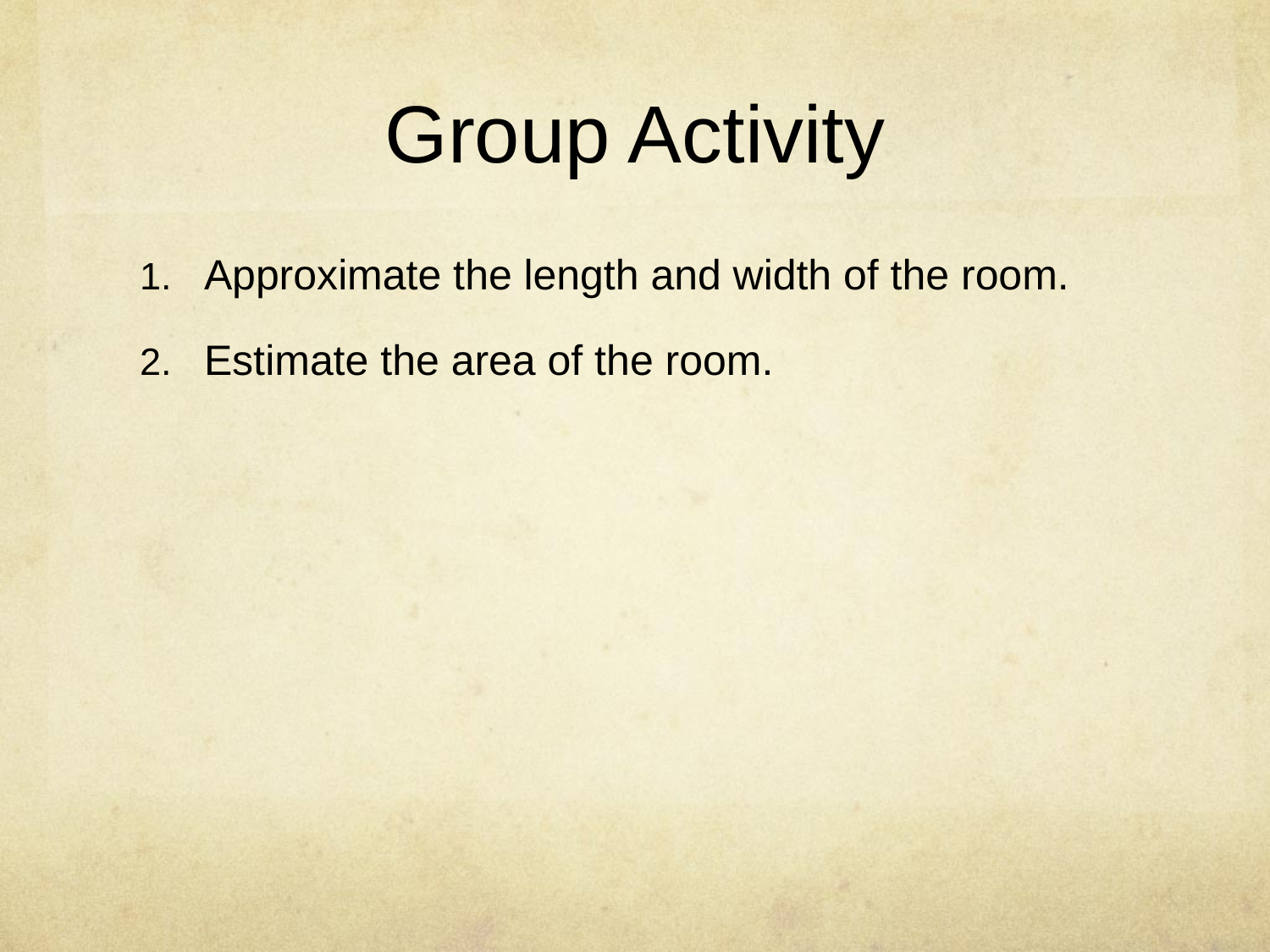

# Group Activity
Approximate the length and width of the room.
Estimate the area of the room.